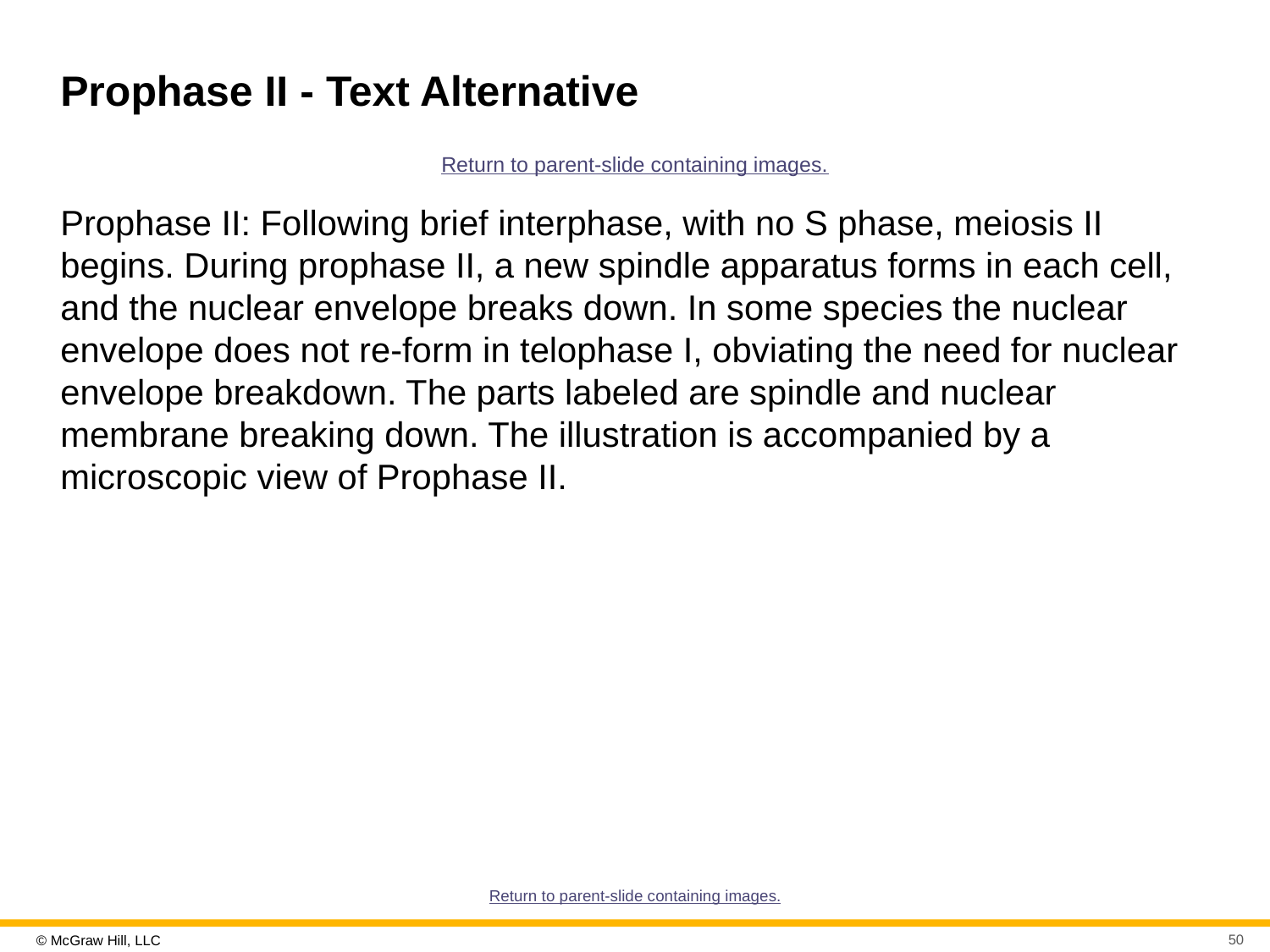

# Prophase II - Text Alternative
Return to parent-slide containing images.
Prophase II: Following brief interphase, with no S phase, meiosis II begins. During prophase II, a new spindle apparatus forms in each cell, and the nuclear envelope breaks down. In some species the nuclear envelope does not re-form in telophase I, obviating the need for nuclear envelope breakdown. The parts labeled are spindle and nuclear membrane breaking down. The illustration is accompanied by a microscopic view of Prophase II.
Return to parent-slide containing images.
50